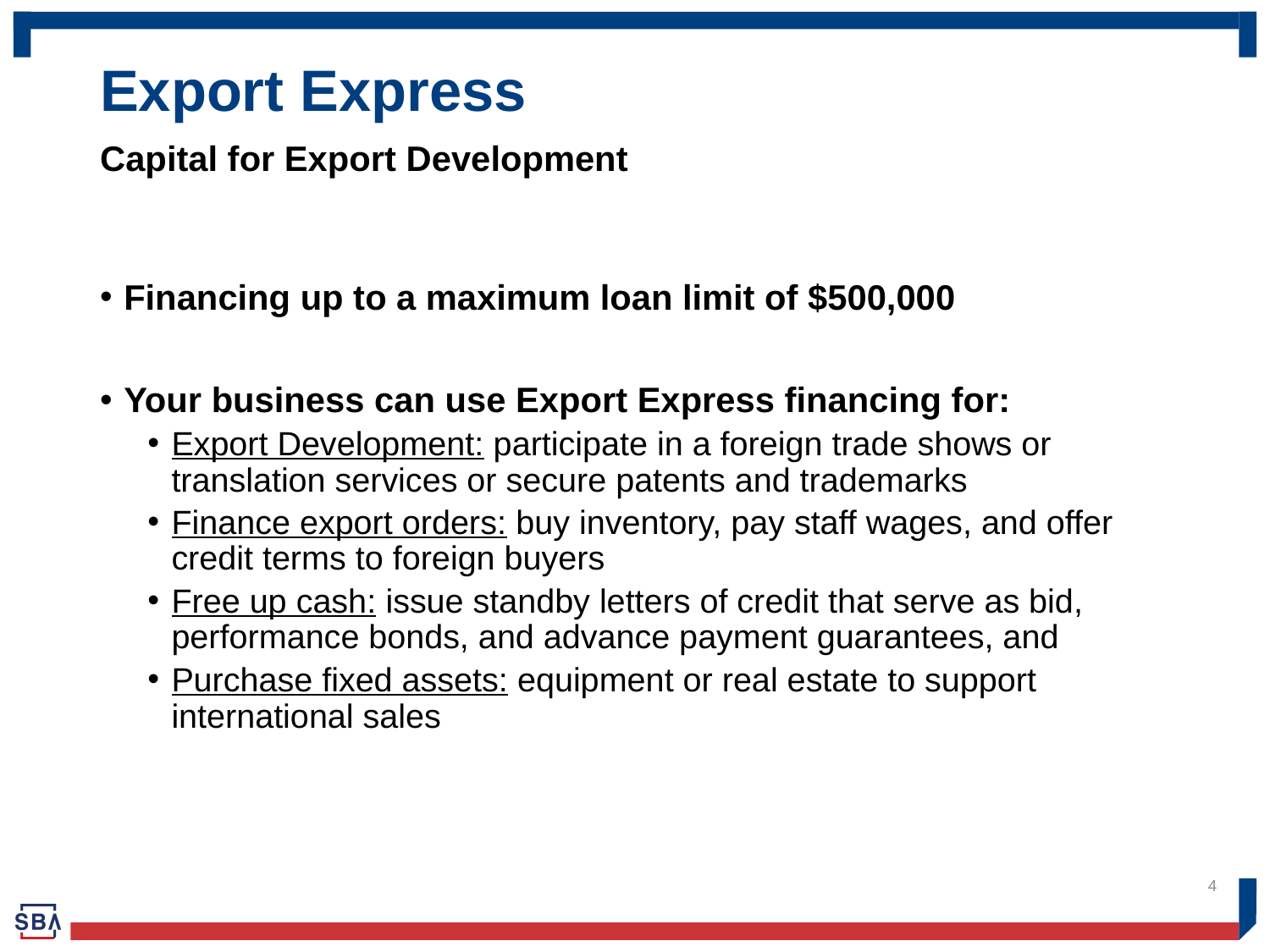

# Export Express
Capital for Export Development

Financing up to a maximum loan limit of $500,000

Your business can use Export Express financing for:
Export Development: participate in a foreign trade shows or translation services or secure patents and trademarks
Finance export orders: buy inventory, pay staff wages, and offer credit terms to foreign buyers
Free up cash: issue standby letters of credit that serve as bid, performance bonds, and advance payment guarantees, and
Purchase fixed assets: equipment or real estate to support international sales

4